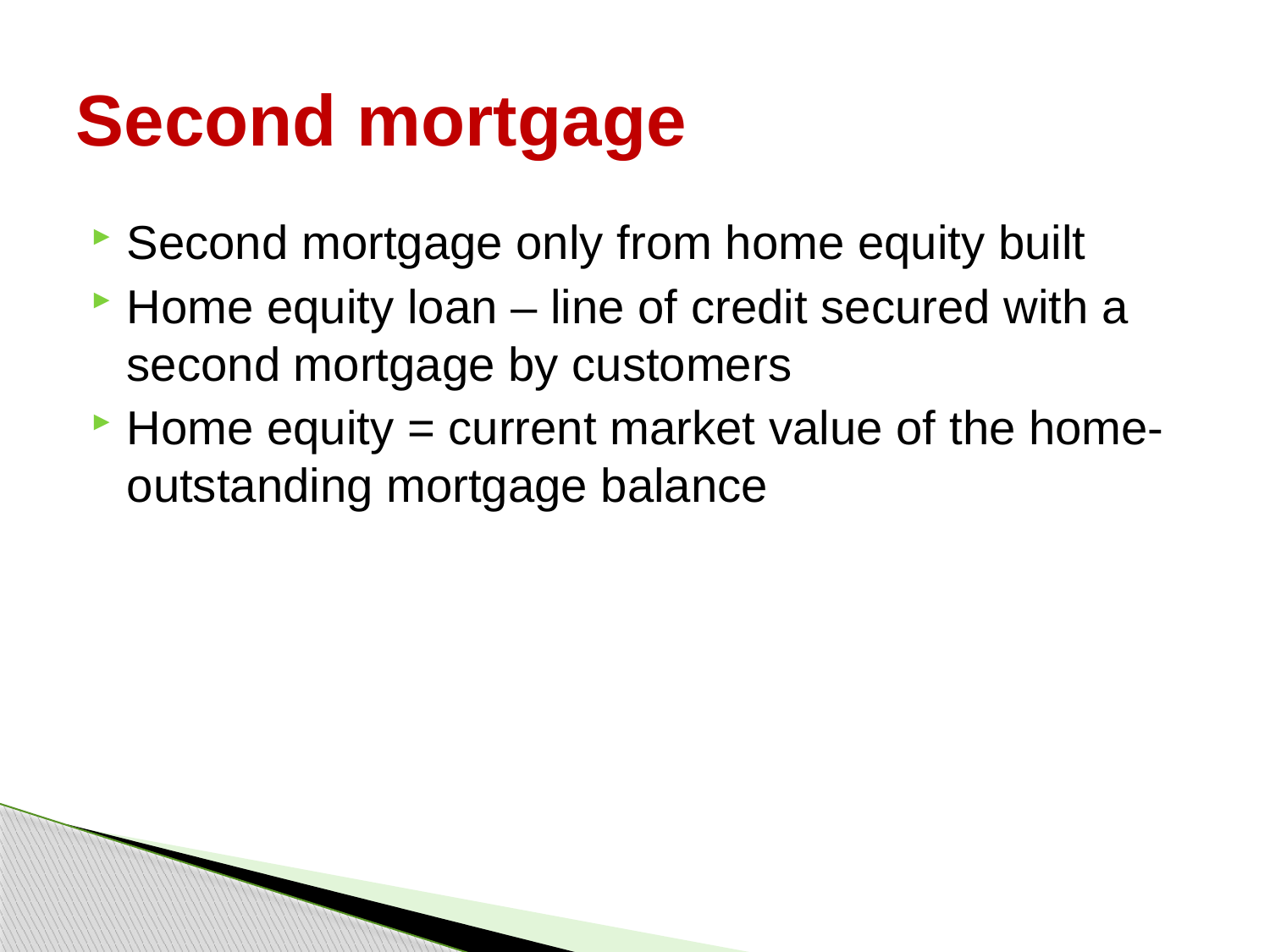

# Second mortgage
Second mortgage only from home equity built
Home equity loan – line of credit secured with a second mortgage by customers
Home equity = current market value of the home-outstanding mortgage balance